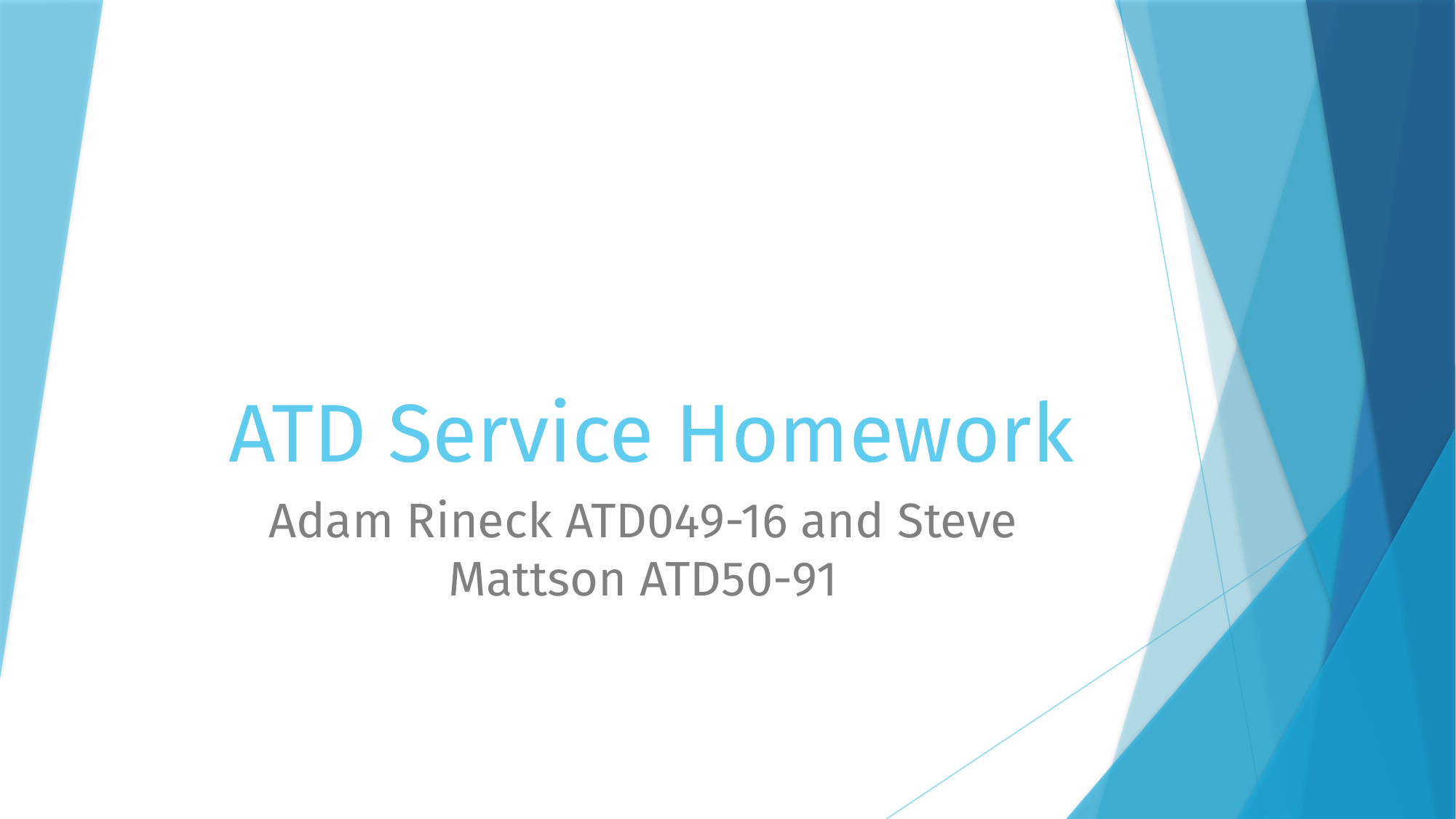

# ATD Service Homework
Adam Rineck ATD049-16 and Steve Mattson ATD50-91